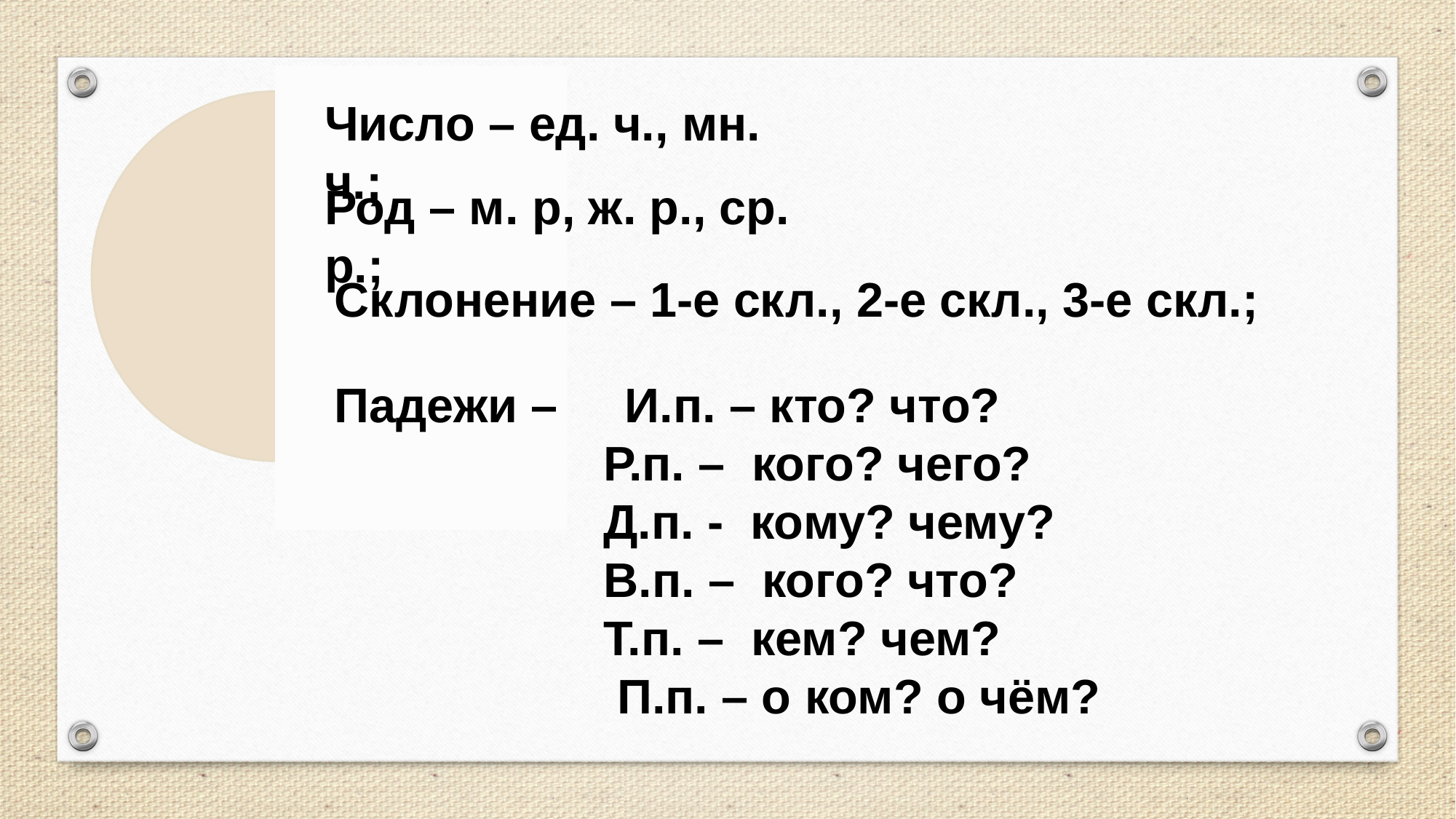

Число – ед. ч., мн. ч.;
Род – м. р, ж. р., ср. р.;
Склонение – 1-е скл., 2-е скл., 3-е скл.;
Падежи –     И.п. – кто? что?
                    Р.п. –  кого? чего?
                    Д.п. -  кому? чему?
                    В.п. –  кого? что?
                    Т.п. –  кем? чем?
                     П.п. – о ком? о чём?